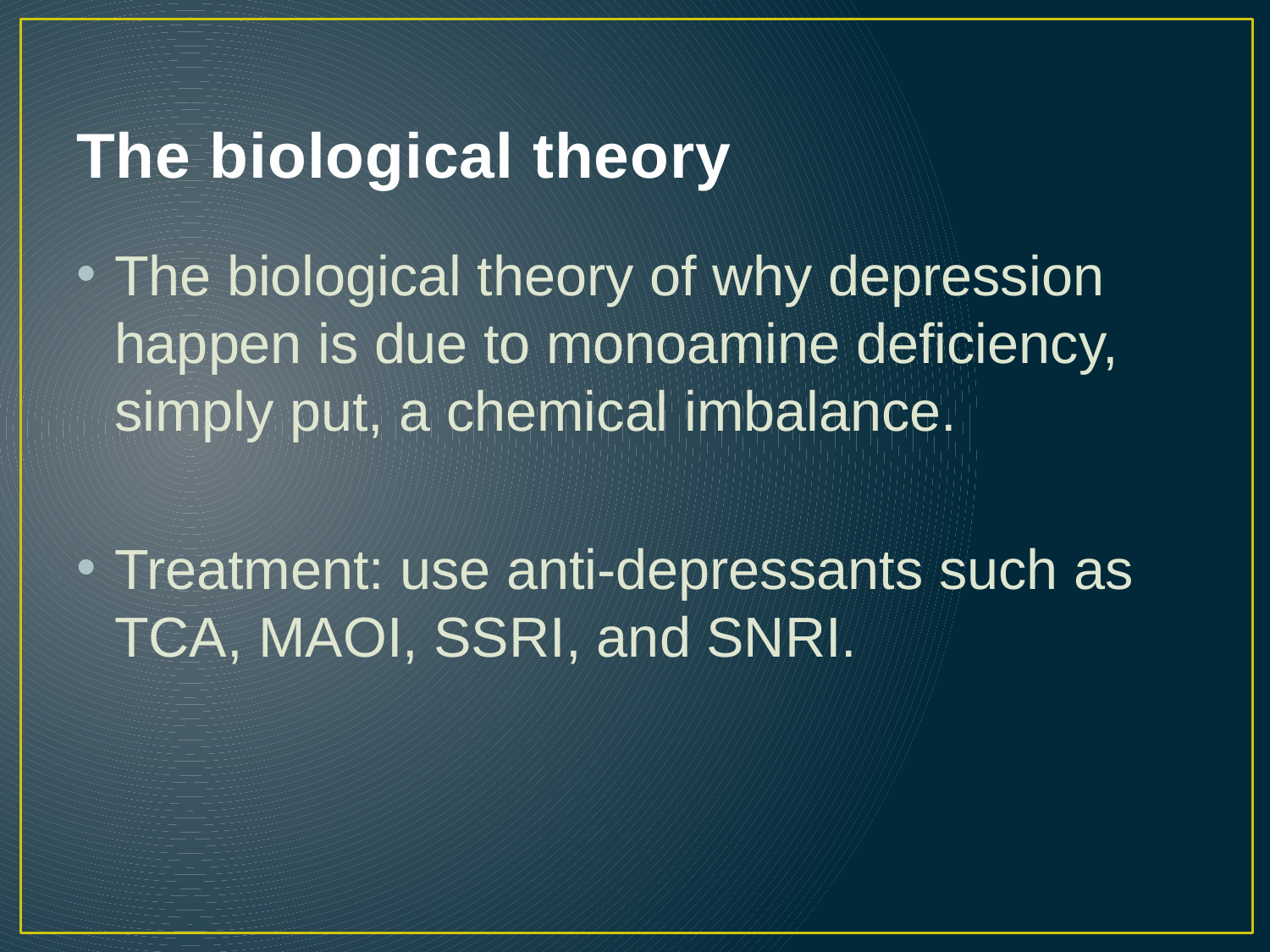

# The biological theory
The biological theory of why depression happen is due to monoamine deficiency, simply put, a chemical imbalance.

Treatment: use anti-depressants such as TCA, MAOI, SSRI, and SNRI.